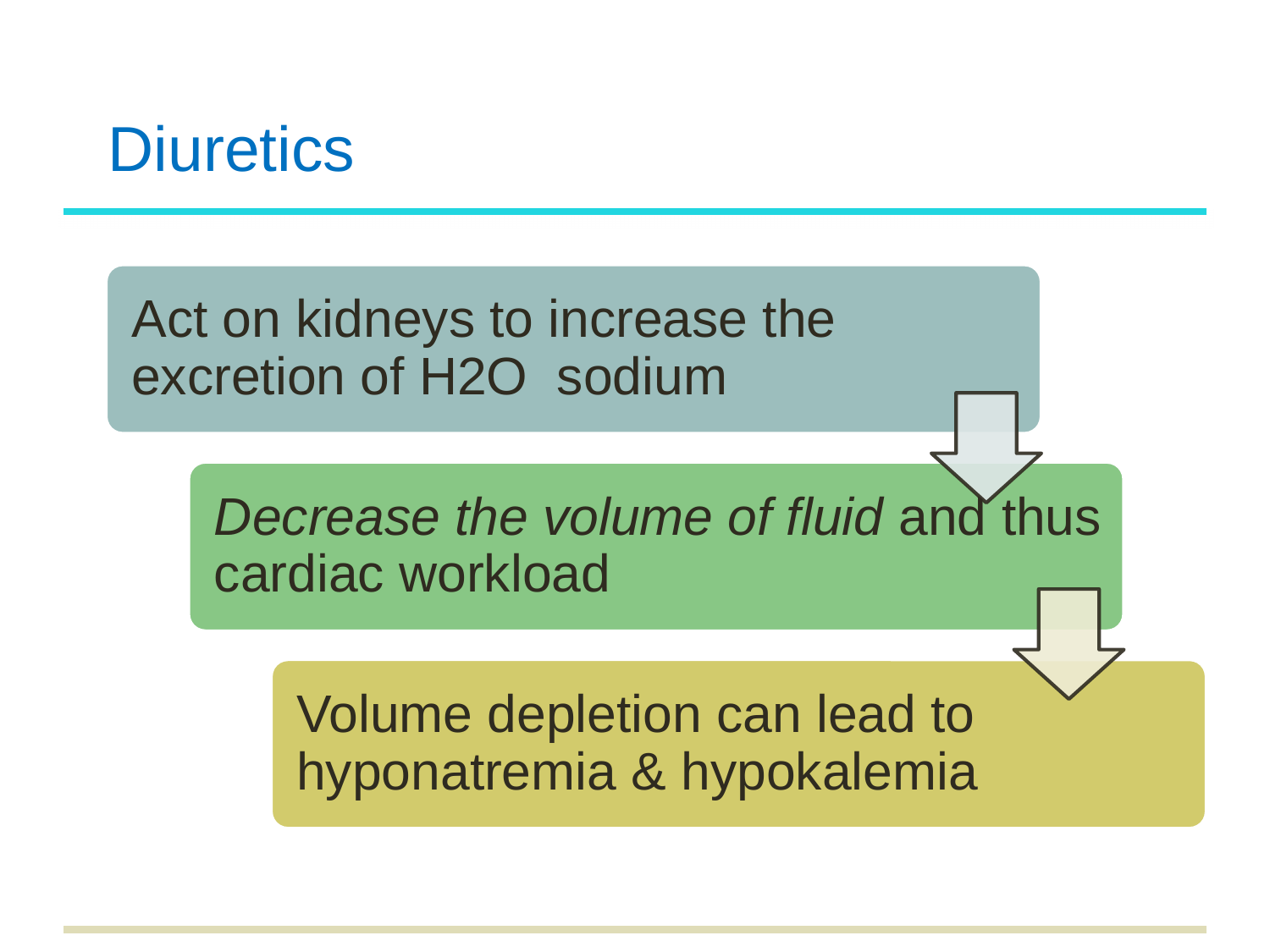

# Diuretics
Act on kidneys to increase the excretion of H2O  sodium
Decrease the volume of fluid and thus cardiac workload
Volume depletion can lead to hyponatremia & hypokalemia

37